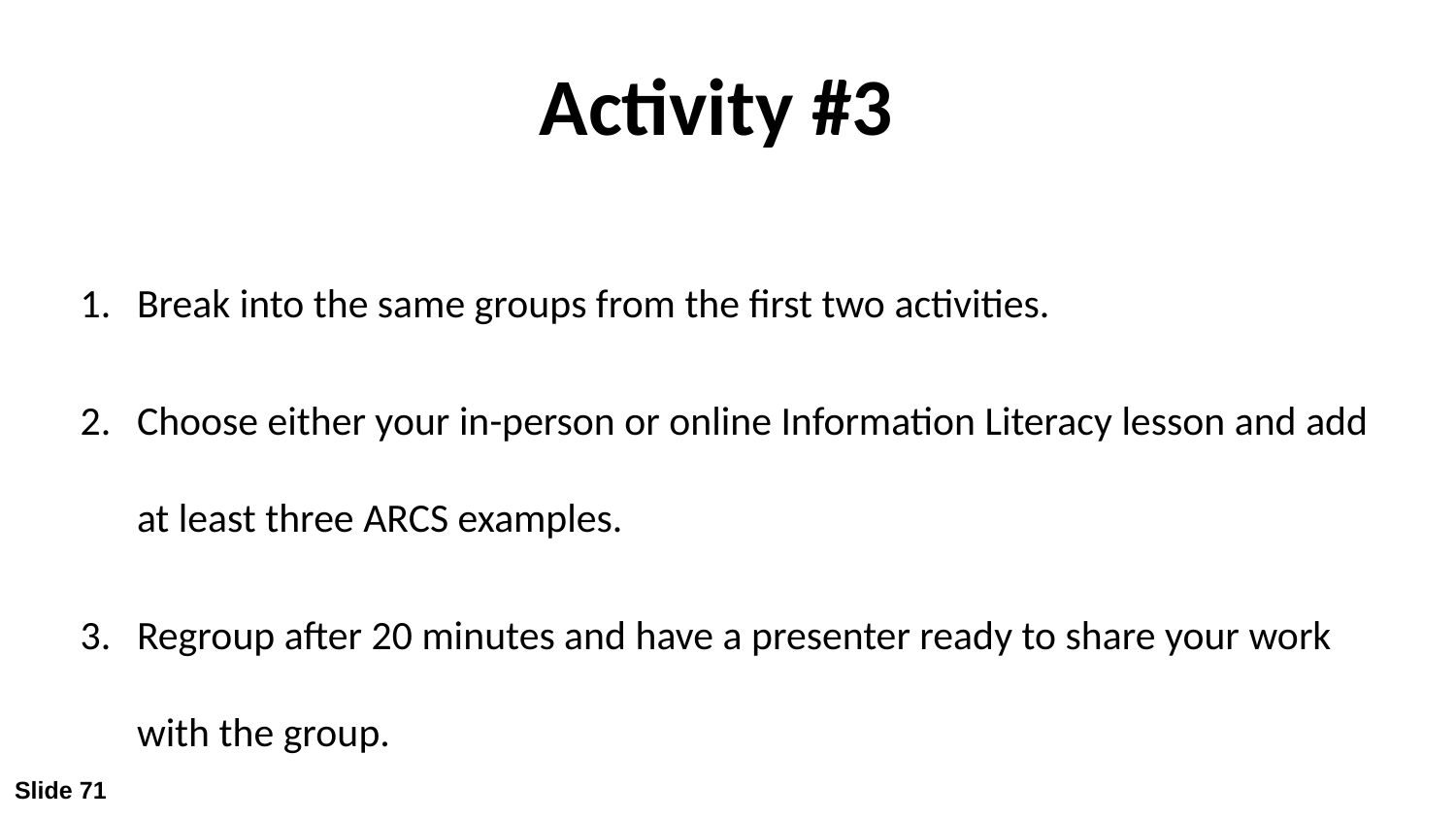

# Activity #3
Break into the same groups from the first two activities.
Choose either your in-person or online Information Literacy lesson and add at least three ARCS examples.
Regroup after 20 minutes and have a presenter ready to share your work with the group.
Slide 71